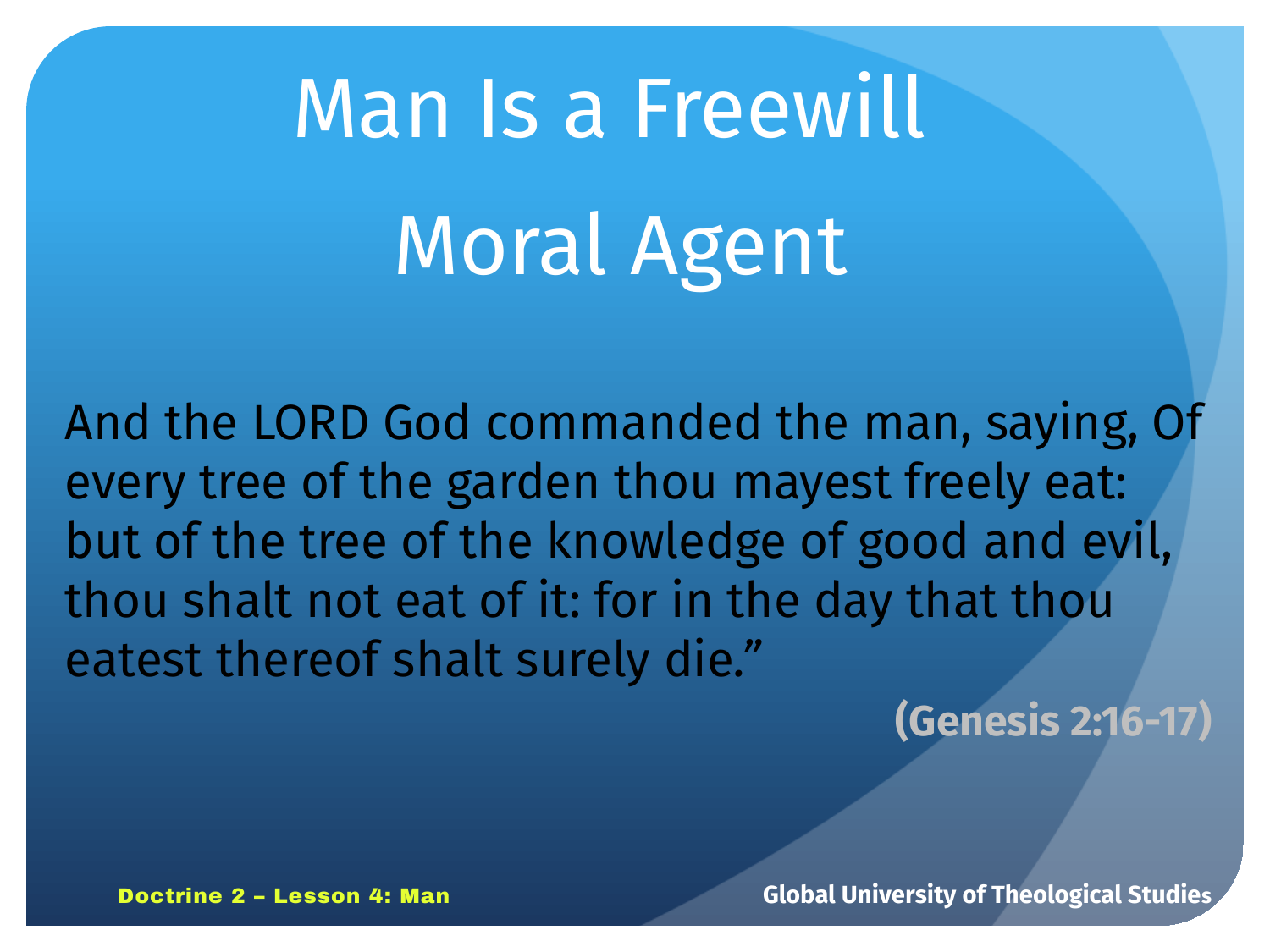

Man Is a Freewill
Moral Agent
And the LORD God commanded the man, saying, Of every tree of the garden thou mayest freely eat: but of the tree of the knowledge of good and evil, thou shalt not eat of it: for in the day that thou eatest thereof shalt surely die.”
 (Genesis 2:16-17)
Doctrine 2 – Lesson 4: Man  	                                   Global University of Theological Studies